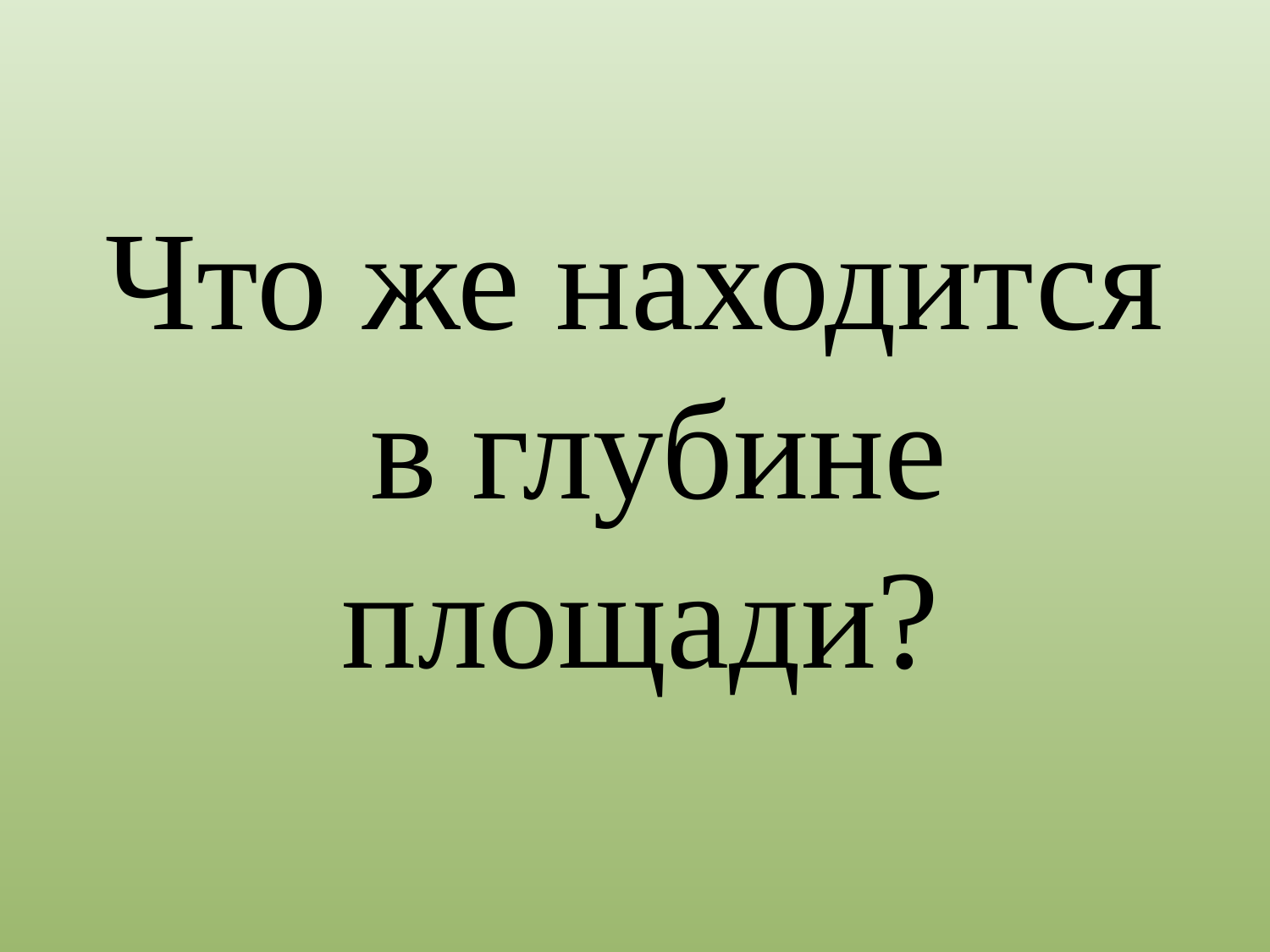

#

Что же находится в глубине площади?